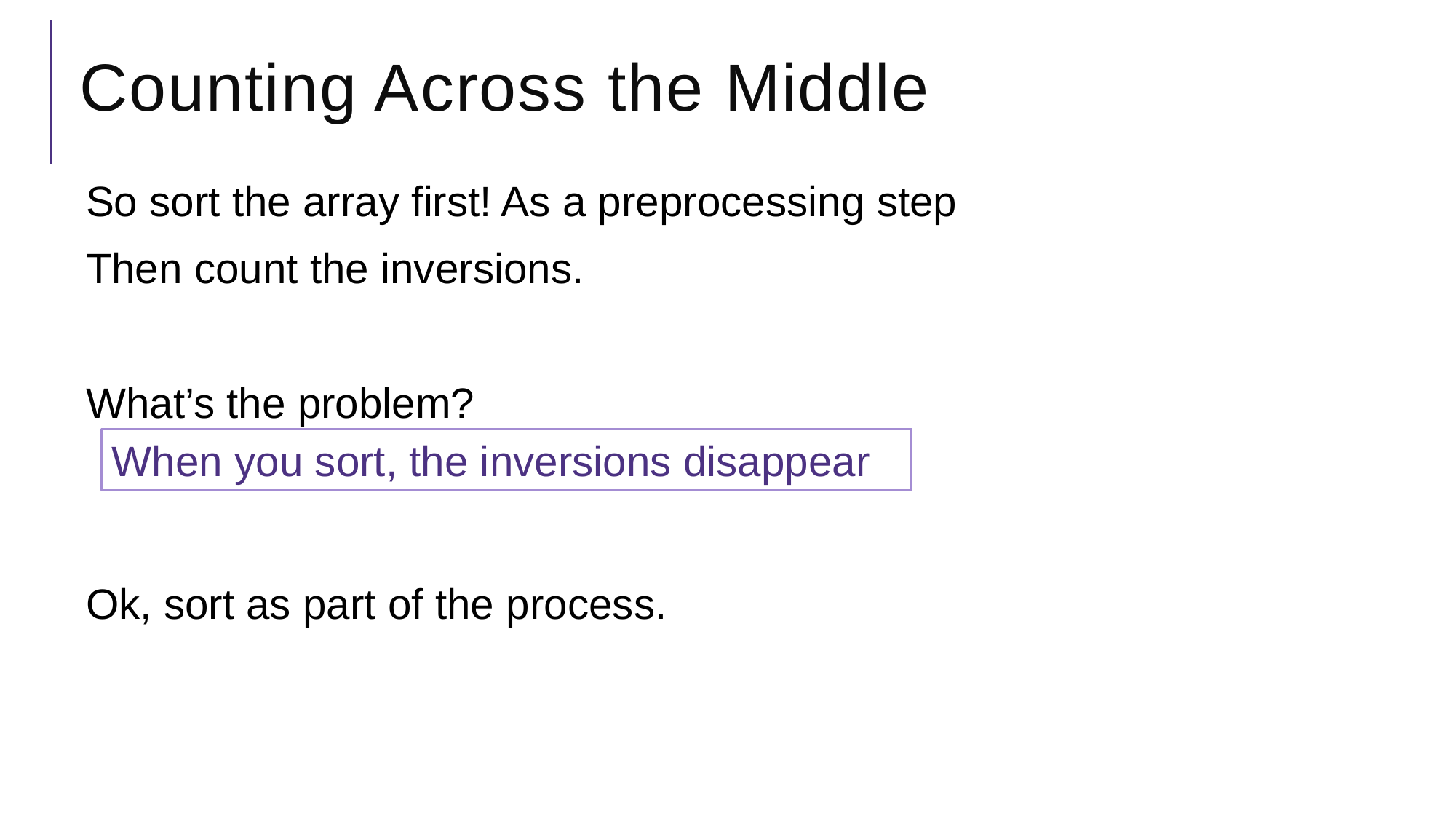

# Counting Across the Middle
So sort the array first! As a preprocessing step
Then count the inversions.

What’s the problem?

Ok, sort as part of the process.
When you sort, the inversions disappear